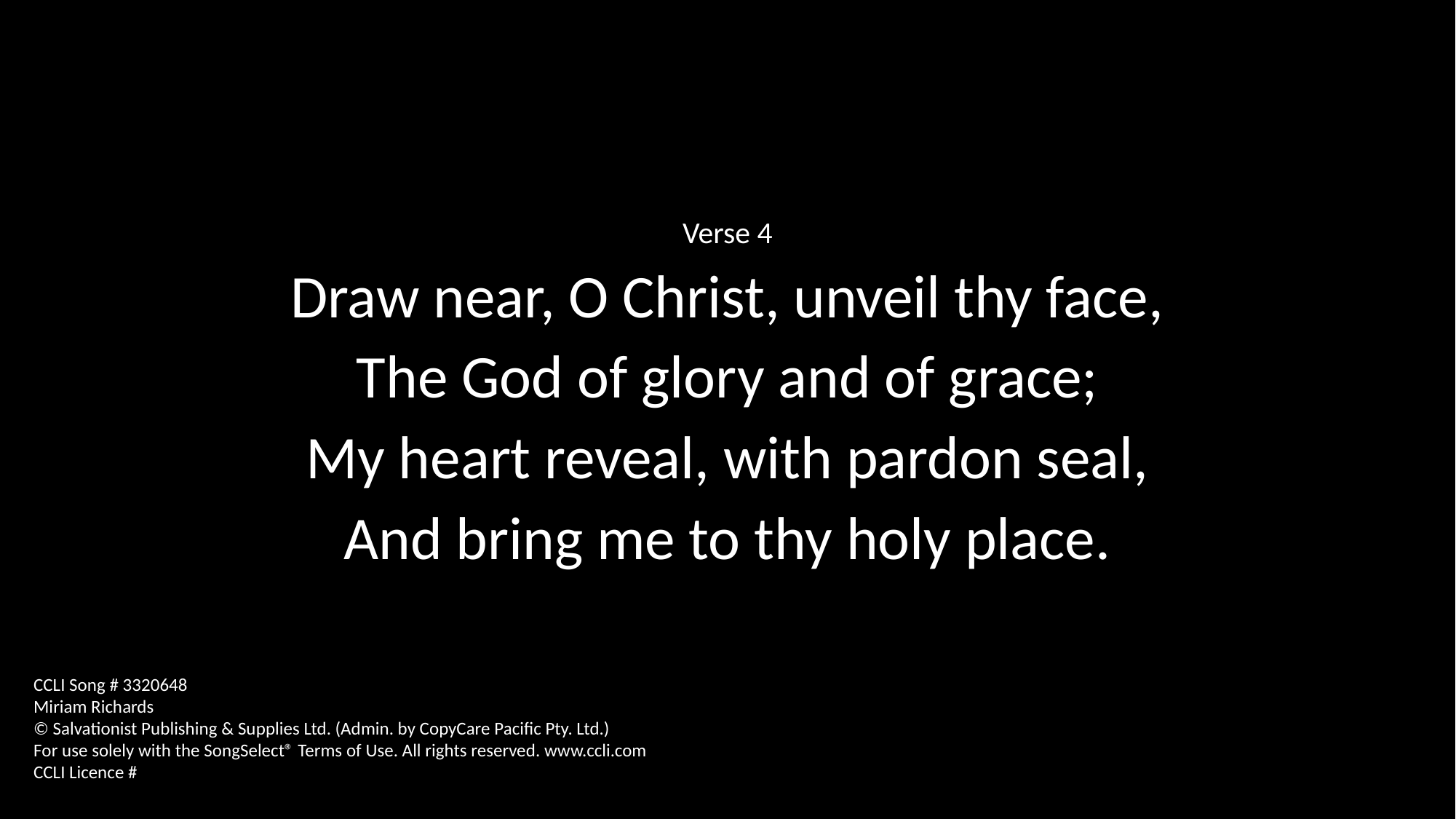

Verse 4
Draw near, O Christ, unveil thy face,
The God of glory and of grace;
My heart reveal, with pardon seal,
And bring me to thy holy place.
CCLI Song # 3320648
Miriam Richards
© Salvationist Publishing & Supplies Ltd. (Admin. by CopyCare Pacific Pty. Ltd.)
For use solely with the SongSelect® Terms of Use. All rights reserved. www.ccli.com
CCLI Licence #